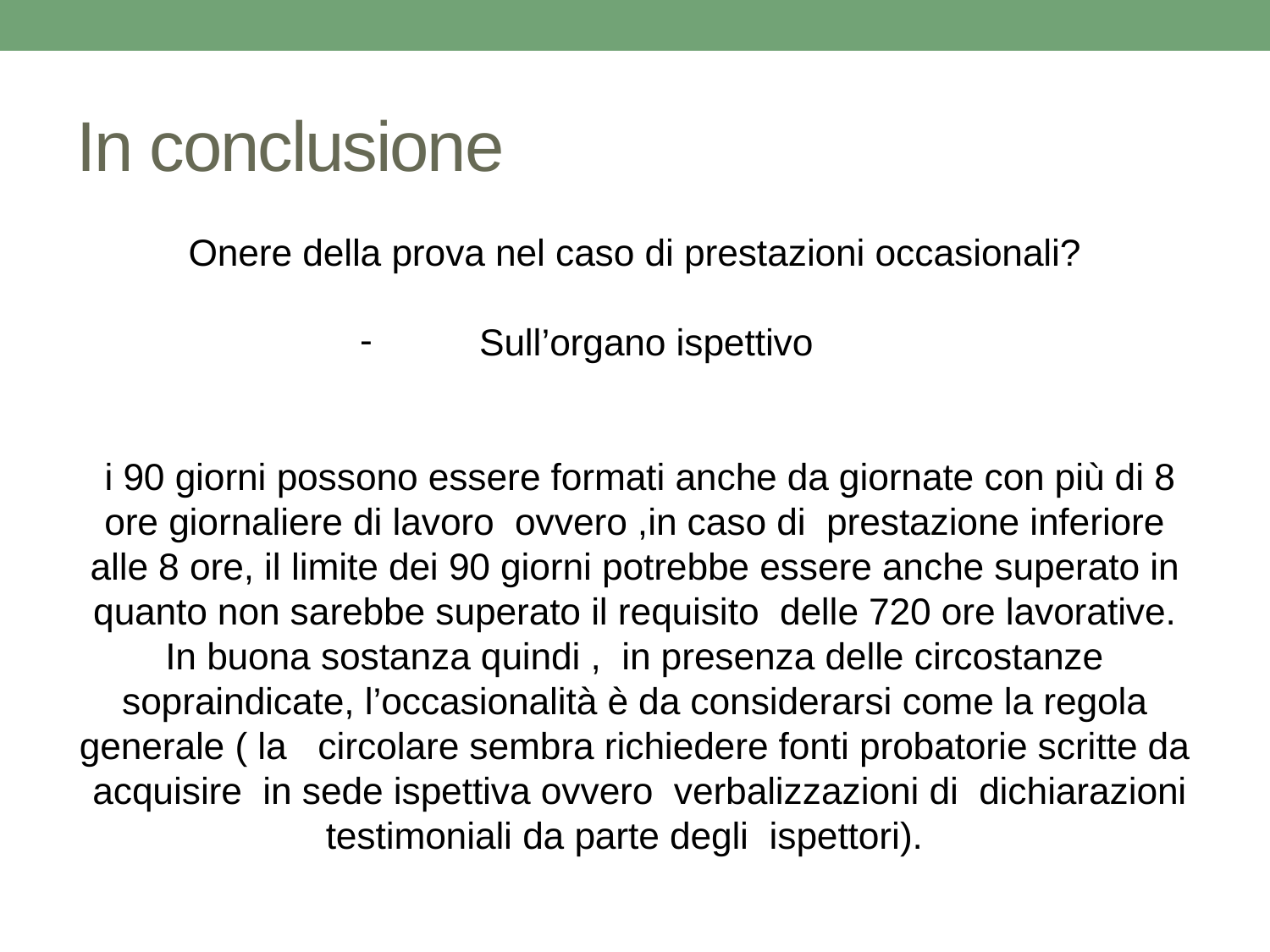

# In conclusione
Onere della prova nel caso di prestazioni occasionali?

Sull’organo ispettivo

 i 90 giorni possono essere formati anche da giornate con più di 8 ore giornaliere di lavoro  ovvero ,in caso di  prestazione inferiore alle 8 ore, il limite dei 90 giorni potrebbe essere anche superato in quanto non sarebbe superato il requisito  delle 720 ore lavorative. In buona sostanza quindi ,  in presenza delle circostanze sopraindicate, l’occasionalità è da considerarsi come la regola generale ( la   circolare sembra richiedere fonti probatorie scritte da  acquisire  in sede ispettiva ovvero  verbalizzazioni di  dichiarazioni testimoniali da parte degli  ispettori).